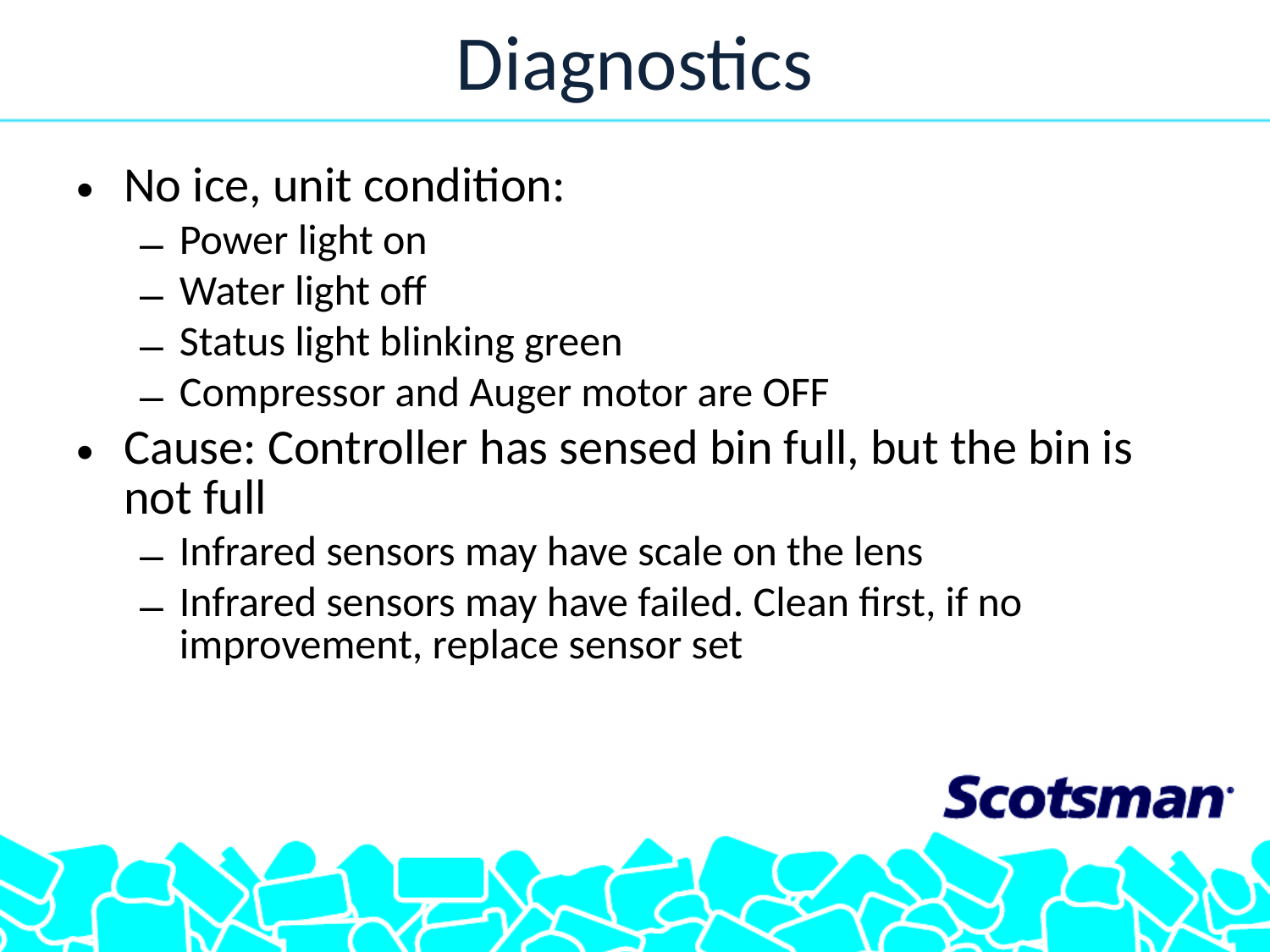

# Diagnostics
No ice, unit condition:
Power light on
Water light off
Status light blinking green
Compressor and Auger motor are OFF
Cause: Controller has sensed bin full, but the bin is not full
Infrared sensors may have scale on the lens
Infrared sensors may have failed. Clean first, if no improvement, replace sensor set